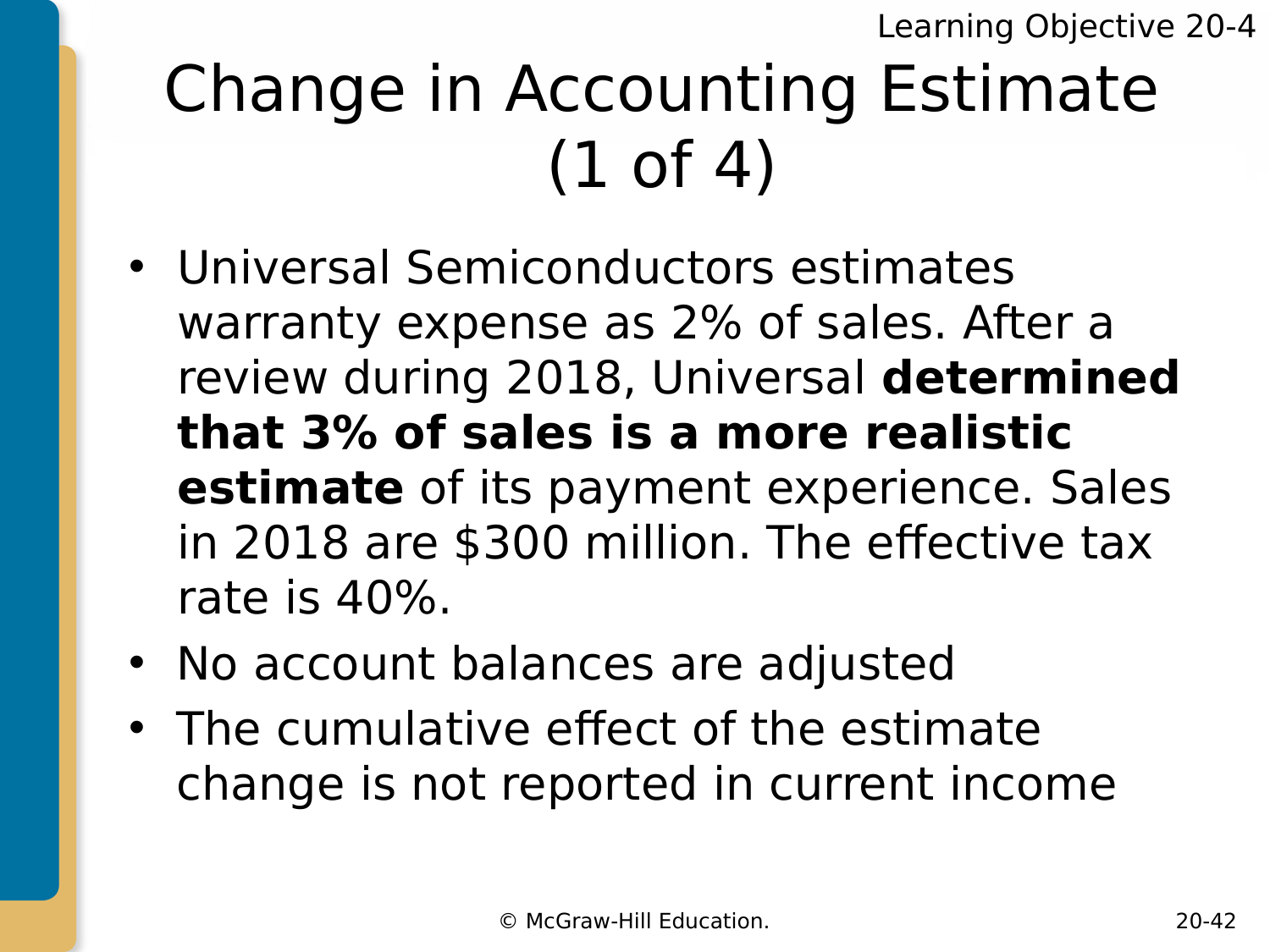

Learning Objective 20-4
# Change in Accounting Estimate (1 of 4)
Universal Semiconductors estimates warranty expense as 2% of sales. After a review during 2018, Universal determined that 3% of sales is a more realistic estimate of its payment experience. Sales in 2018 are $300 million. The effective tax rate is 40%.
No account balances are adjusted
The cumulative effect of the estimate change is not reported in current income